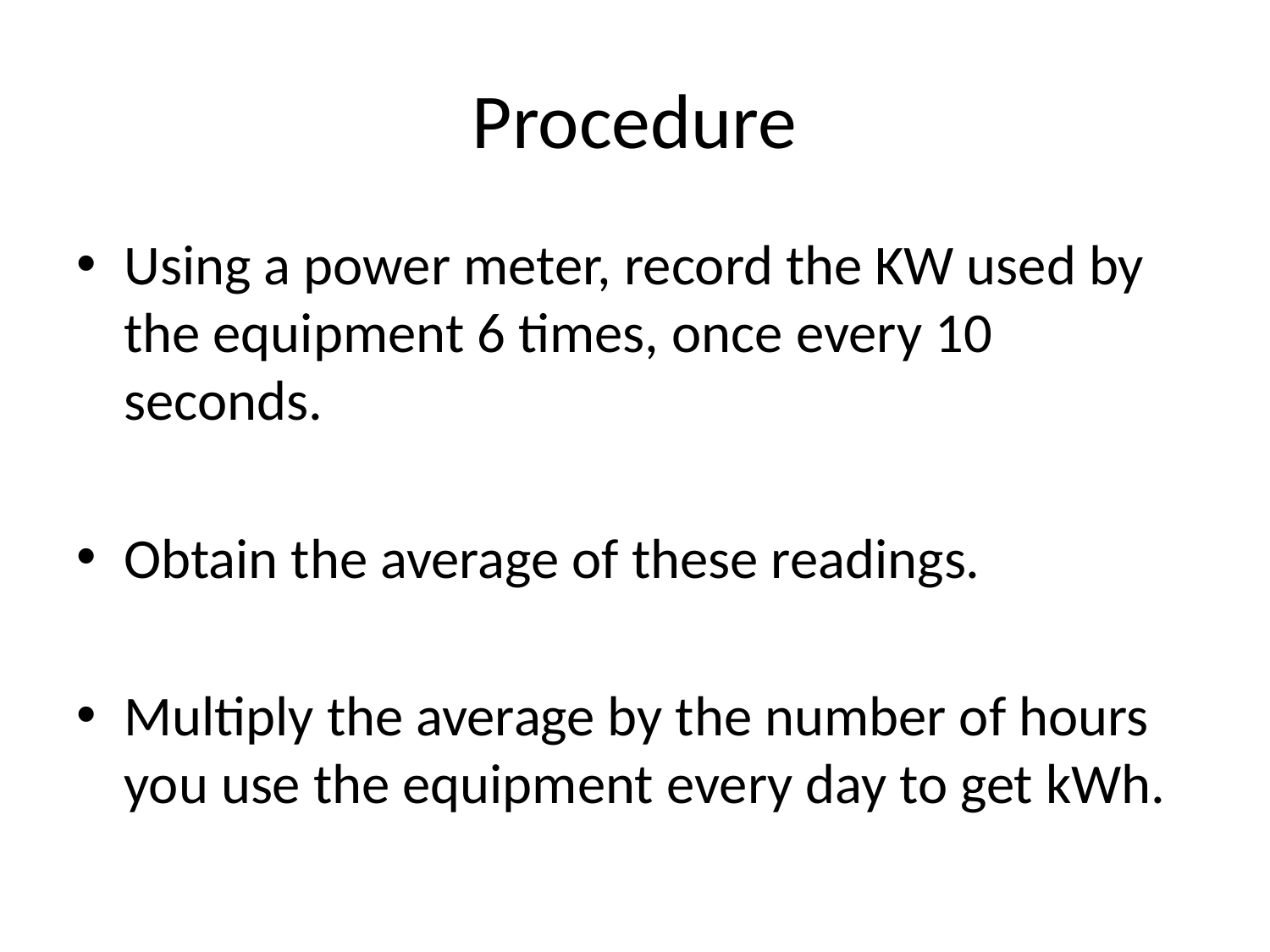

# Procedure
Using a power meter, record the KW used by the equipment 6 times, once every 10 seconds.

Obtain the average of these readings.

Multiply the average by the number of hours you use the equipment every day to get kWh.